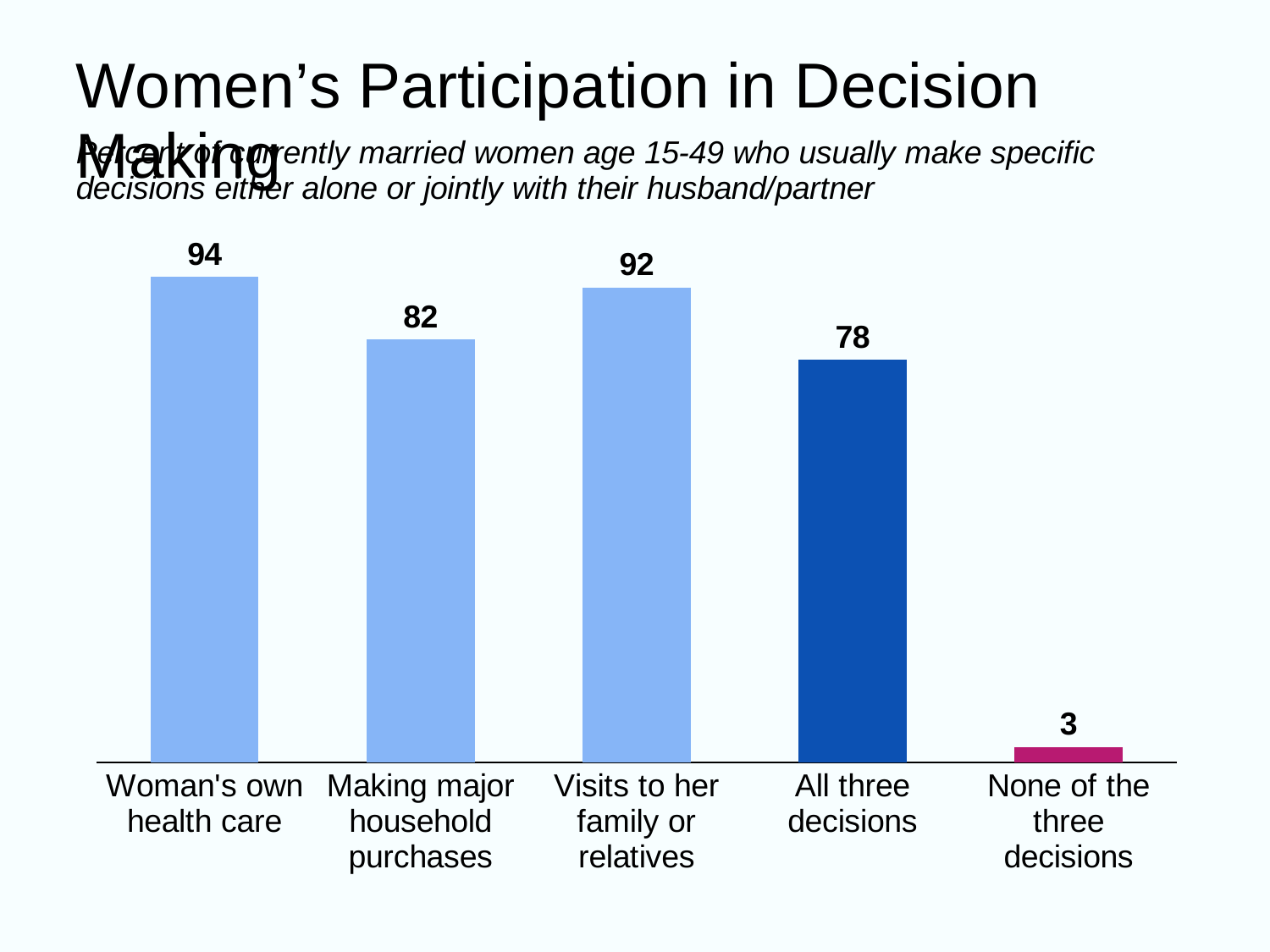

### Chart

| Category | Column1 |
|---|---|
| Woman's own health care | 94.0 |
| Making major household purchases | 82.0 |
| Visits to her family or relatives | 92.0 |
| All three decisions | 78.0 |
| None of the three decisions | 3.0 |